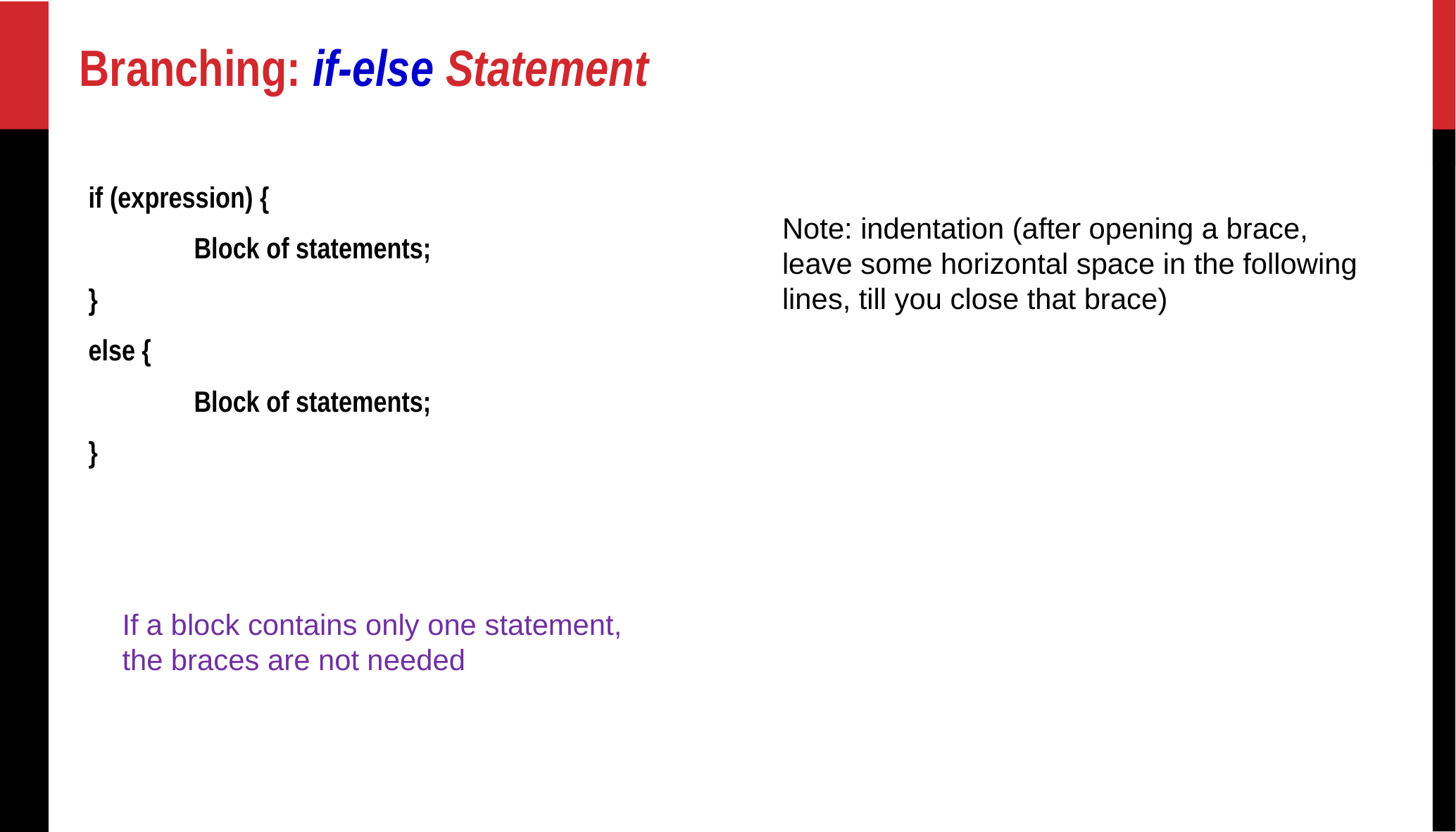

# Branching: if-else Statement
if (expression) {
	Block of statements;
}
else {
	Block of statements;
}
Note: indentation (after opening a brace, leave some horizontal space in the following lines, till you close that brace)
If a block contains only one statement, the braces are not needed